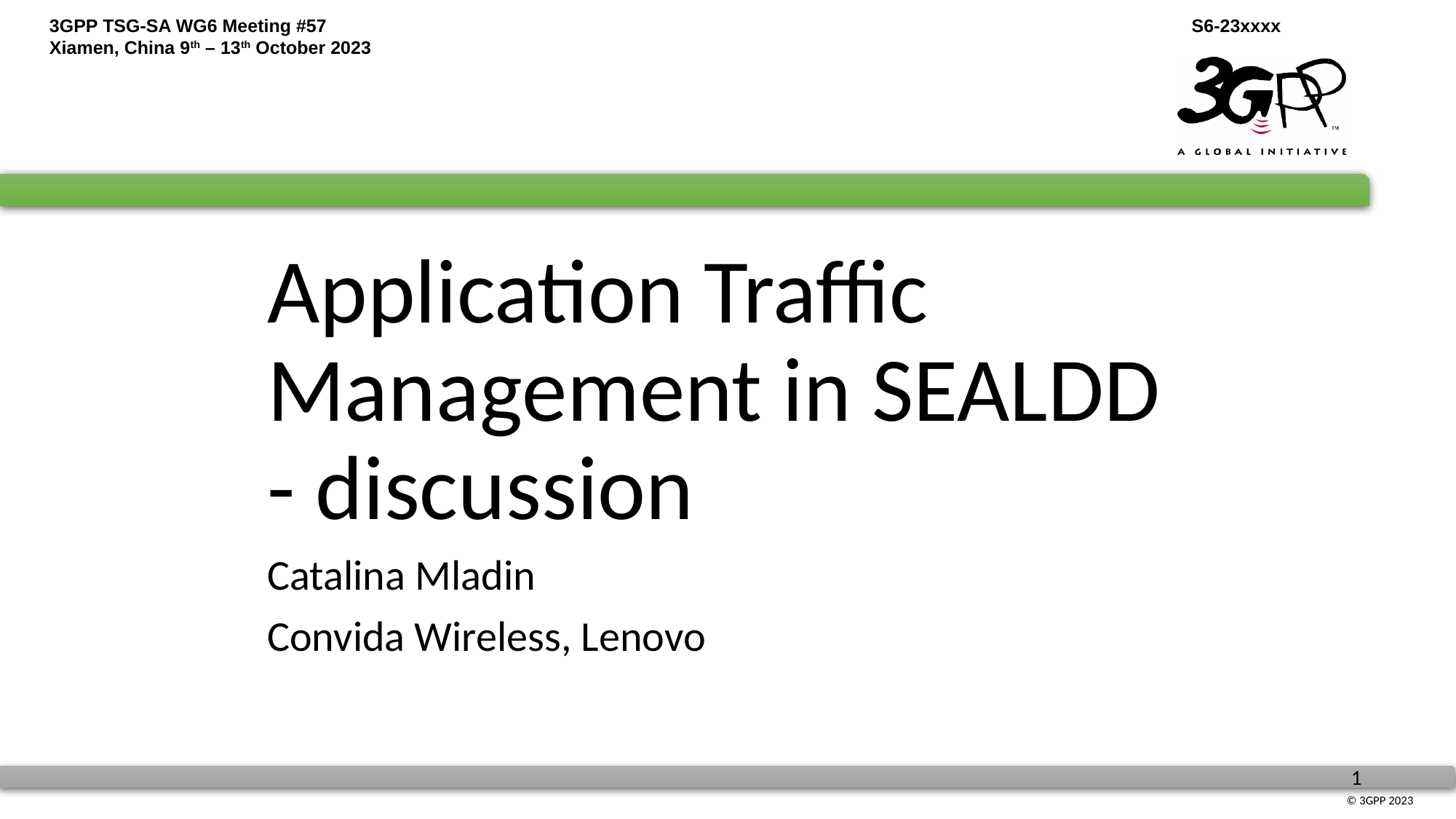

# Application Traffic Management in SEALDD - discussion
Catalina Mladin
Convida Wireless, Lenovo